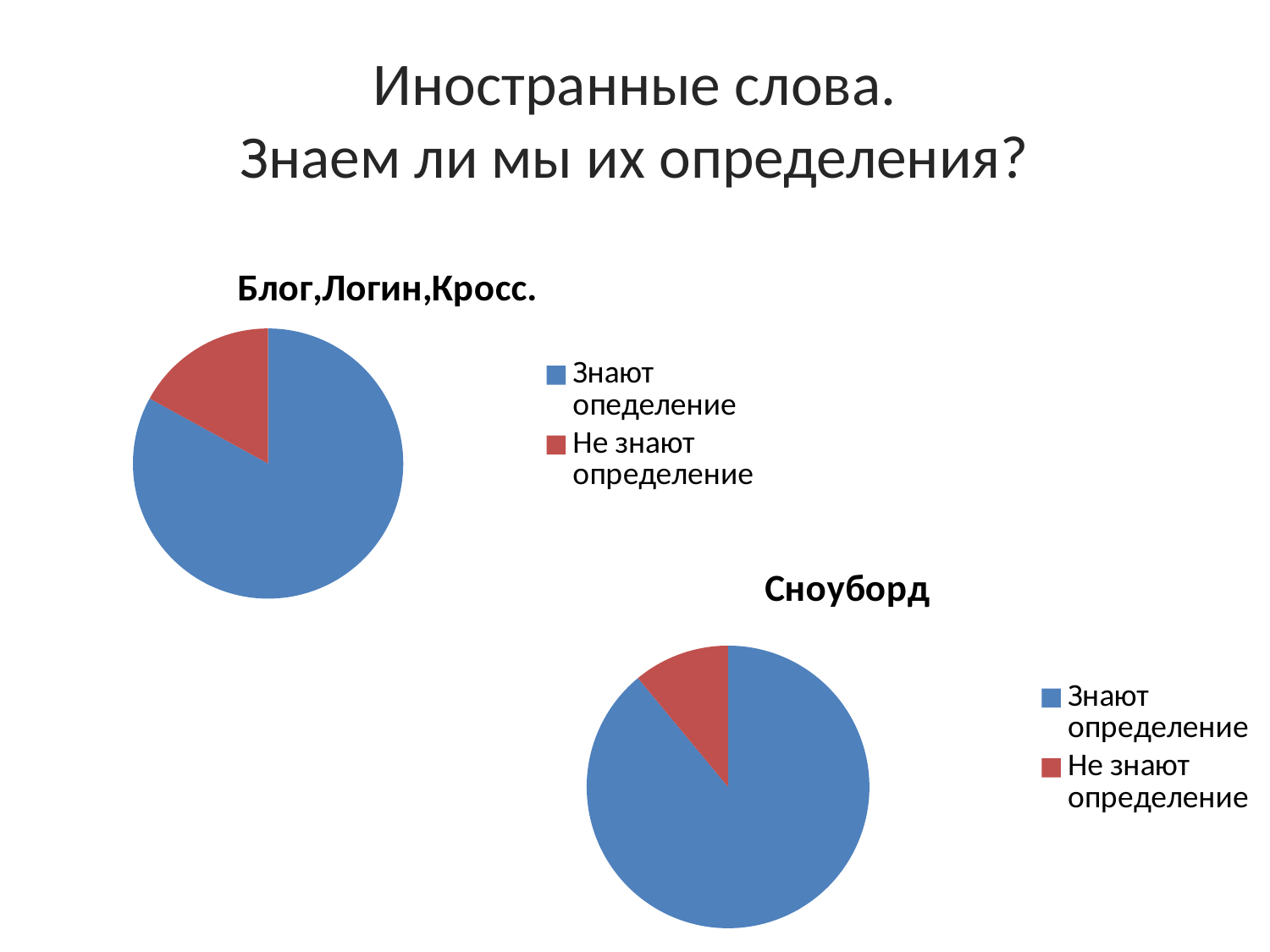

# Иностранные слова. Знаем ли мы их определения?

### Chart:

| Category | Блог,Логин,Кросс. |
|---|---|
| Знают опеделение | 0.83 |
| Не знают определение | 0.17 |

### Chart:

| Category | Сноуборд |
|---|---|
| Знают определение | 0.89 |
| Не знают определение | 0.11 |